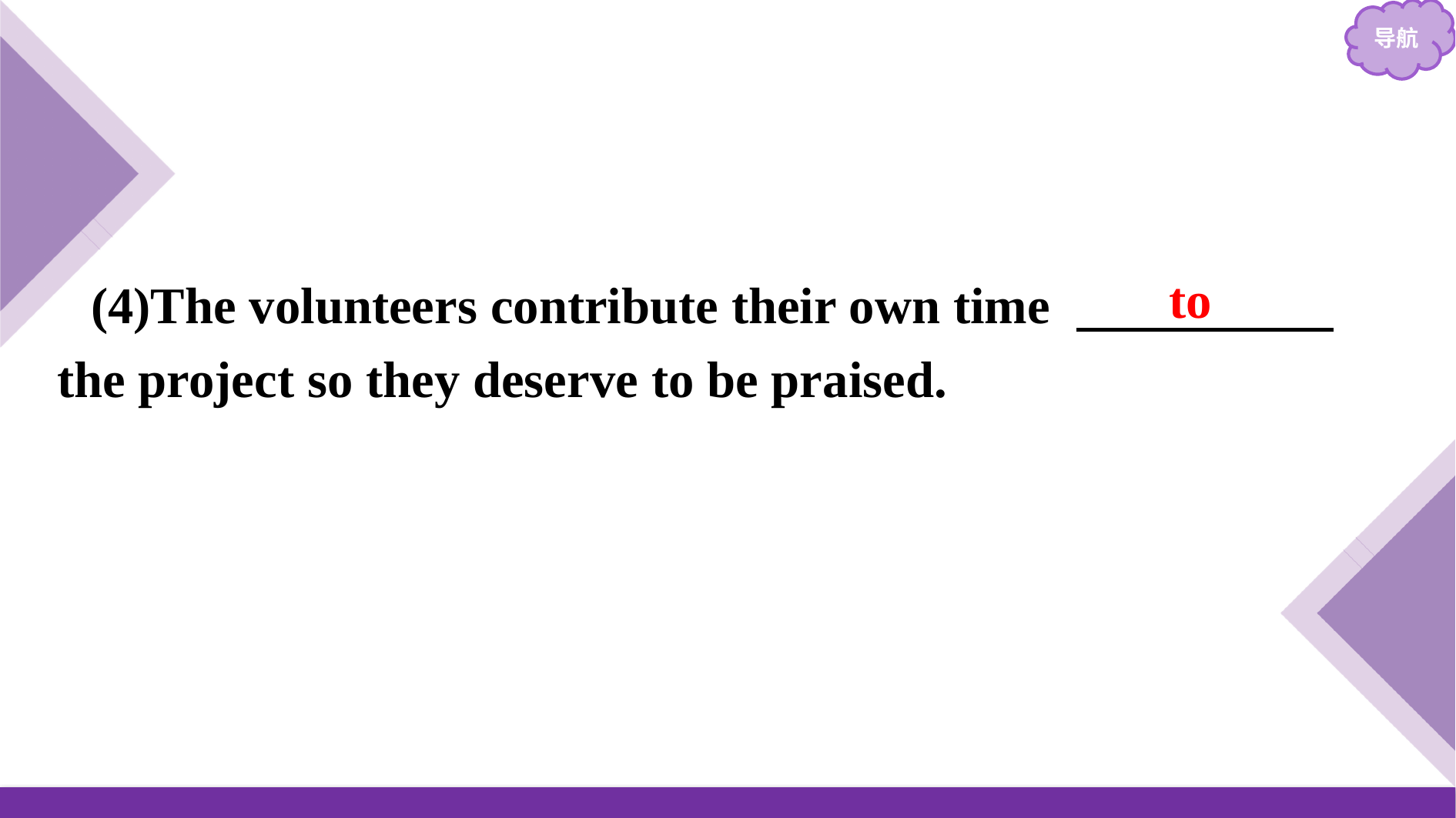

(4)The volunteers contribute their own time 　　　　　the project so they deserve to be praised.
to